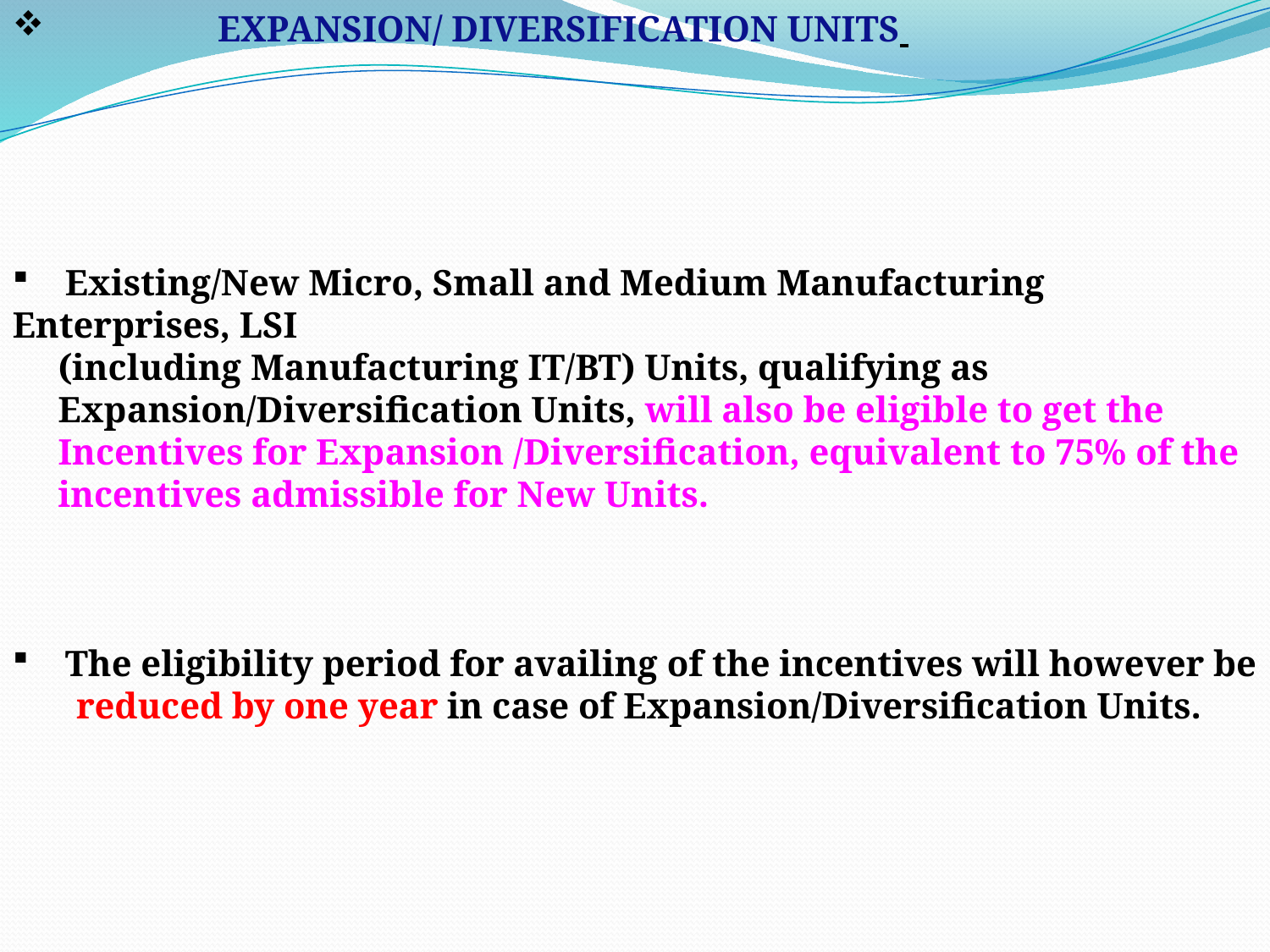

EXPANSION/ DIVERSIFICATION UNITS

    Existing/New Micro, Small and Medium Manufacturing Enterprises, LSI
     (including Manufacturing IT/BT) Units, qualifying as
     Expansion/Diversification Units, will also be eligible to get the
     Incentives for Expansion /Diversification, equivalent to 75% of the
     incentives admissible for New Units.

    The eligibility period for availing of the incentives will however be
       reduced by one year in case of Expansion/Diversification Units.
 WWW.INDUSTRIALSUBSIDY.COM                                   BY CA G.B.MODI